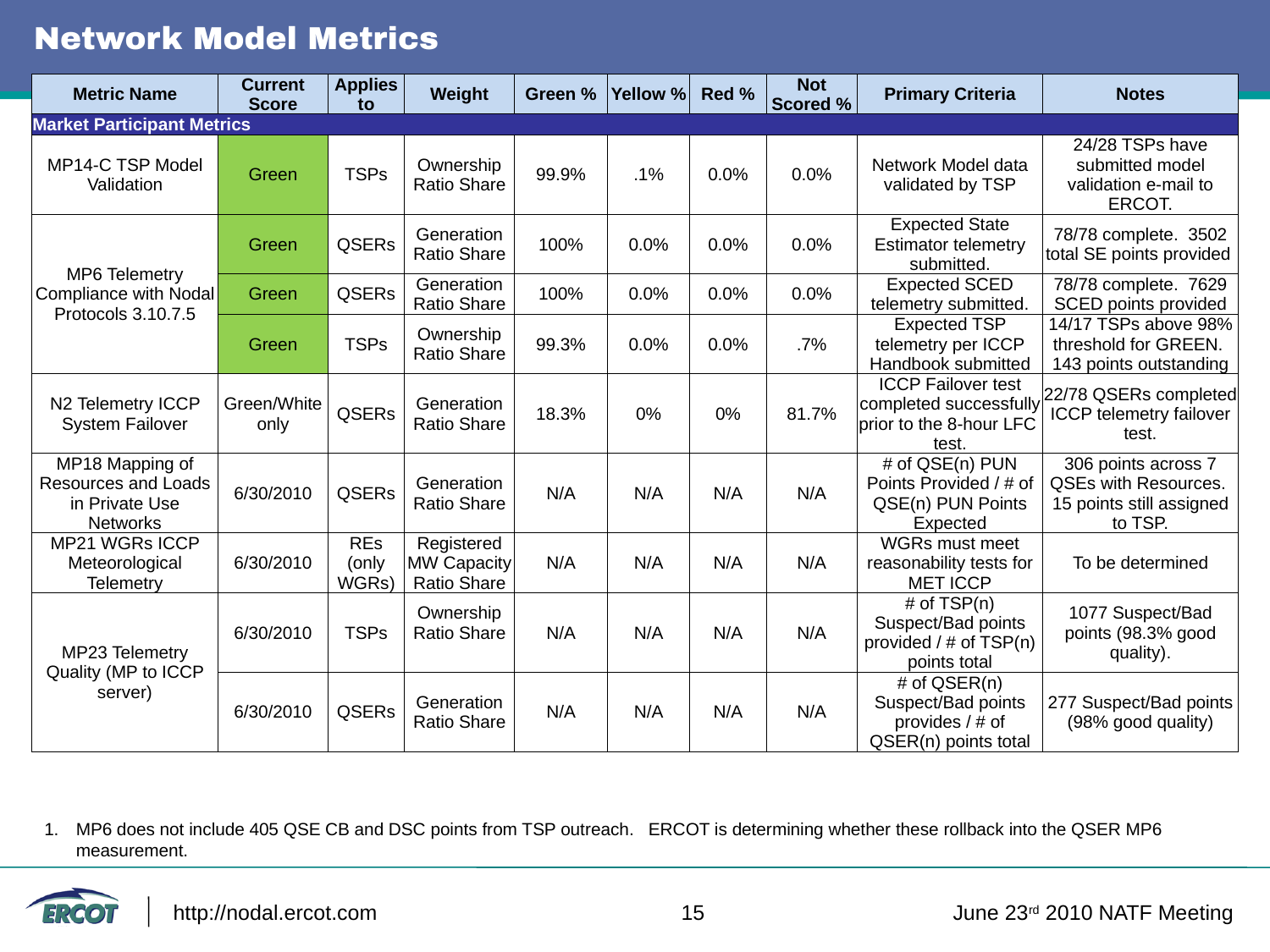

Network Model Metrics
| Metric Name | Current Score | Applies to | Weight | Green % | Yellow % | Red % | Not Scored % | Primary Criteria | Notes |
| --- | --- | --- | --- | --- | --- | --- | --- | --- | --- |
| Market Participant Metrics |  |  |  |  |  |  |  |  |  |
| MP14-C TSP Model Validation | Green | TSPs | Ownership Ratio Share | 99.9% | .1% | 0.0% | 0.0% | Network Model data validated by TSP | 24/28 TSPs have submitted model validation e-mail to ERCOT. |
| MP6 Telemetry Compliance with Nodal Protocols 3.10.7.5 | Green | QSERs | Generation Ratio Share | 100% | 0.0% | 0.0% | 0.0% | Expected State Estimator telemetry submitted. | 78/78 complete. 3502 total SE points provided |
|  | Green | QSERs | Generation Ratio Share | 100% | 0.0% | 0.0% | 0.0% | Expected SCED telemetry submitted. | 78/78 complete. 7629 SCED points provided |
|  | Green | TSPs | Ownership Ratio Share | 99.3% | 0.0% | 0.0% | .7% | Expected TSP telemetry per ICCP Handbook submitted | 14/17 TSPs above 98% threshold for GREEN. 143 points outstanding |
| N2 Telemetry ICCP System Failover | Green/White only | QSERs | Generation Ratio Share | 18.3% | 0% | 0% | 81.7% | ICCP Failover test completed successfully prior to the 8-hour LFC  test. | 22/78 QSERs completed ICCP telemetry failover test. |
| MP18 Mapping of Resources and Loads in Private Use Networks | 6/30/2010 | QSERs | Generation Ratio Share | N/A | N/A | N/A | N/A | # of QSE(n) PUN Points Provided / # of QSE(n) PUN Points Expected | 306 points across 7 QSEs with Resources. 15 points still assigned to TSP. |
| MP21 WGRs ICCP Meteorological Telemetry | 6/30/2010 | REs (only WGRs) | Registered MW Capacity Ratio Share | N/A | N/A | N/A | N/A | WGRs must meet reasonability tests for MET ICCP | To be determined |
| MP23 Telemetry Quality (MP to ICCP server) | 6/30/2010 | TSPs | Ownership Ratio Share | N/A | N/A | N/A | N/A | # of TSP(n) Suspect/Bad points provided / # of TSP(n) points total | 1077 Suspect/Bad points (98.3% good quality). |
|  | 6/30/2010 | QSERs | Generation Ratio Share | N/A | N/A | N/A | N/A | # of QSER(n) Suspect/Bad points provides / # of QSER(n) points total | 277 Suspect/Bad points (98% good quality) |
# Network Modeling Metrics
MP6 does not include 405 QSE CB and DSC points from TSP outreach.   ERCOT is determining whether these rollback into the QSER MP6 measurement.
http://nodal.ercot.com 			15		   June 23rd 2010 NATF Meeting